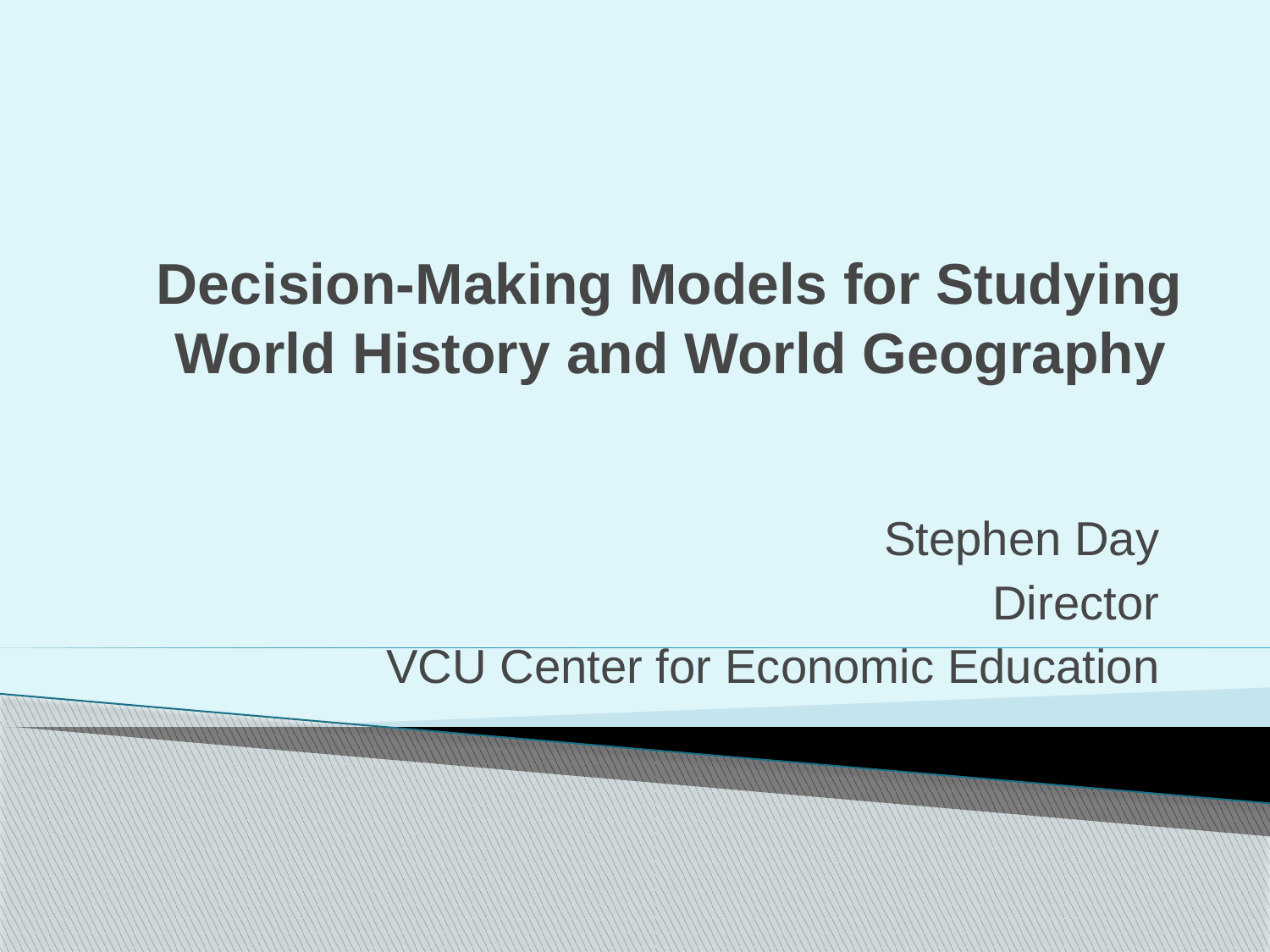

# Decision-Making Models for Studying World History and World Geography
Stephen Day
Director
VCU Center for Economic Education